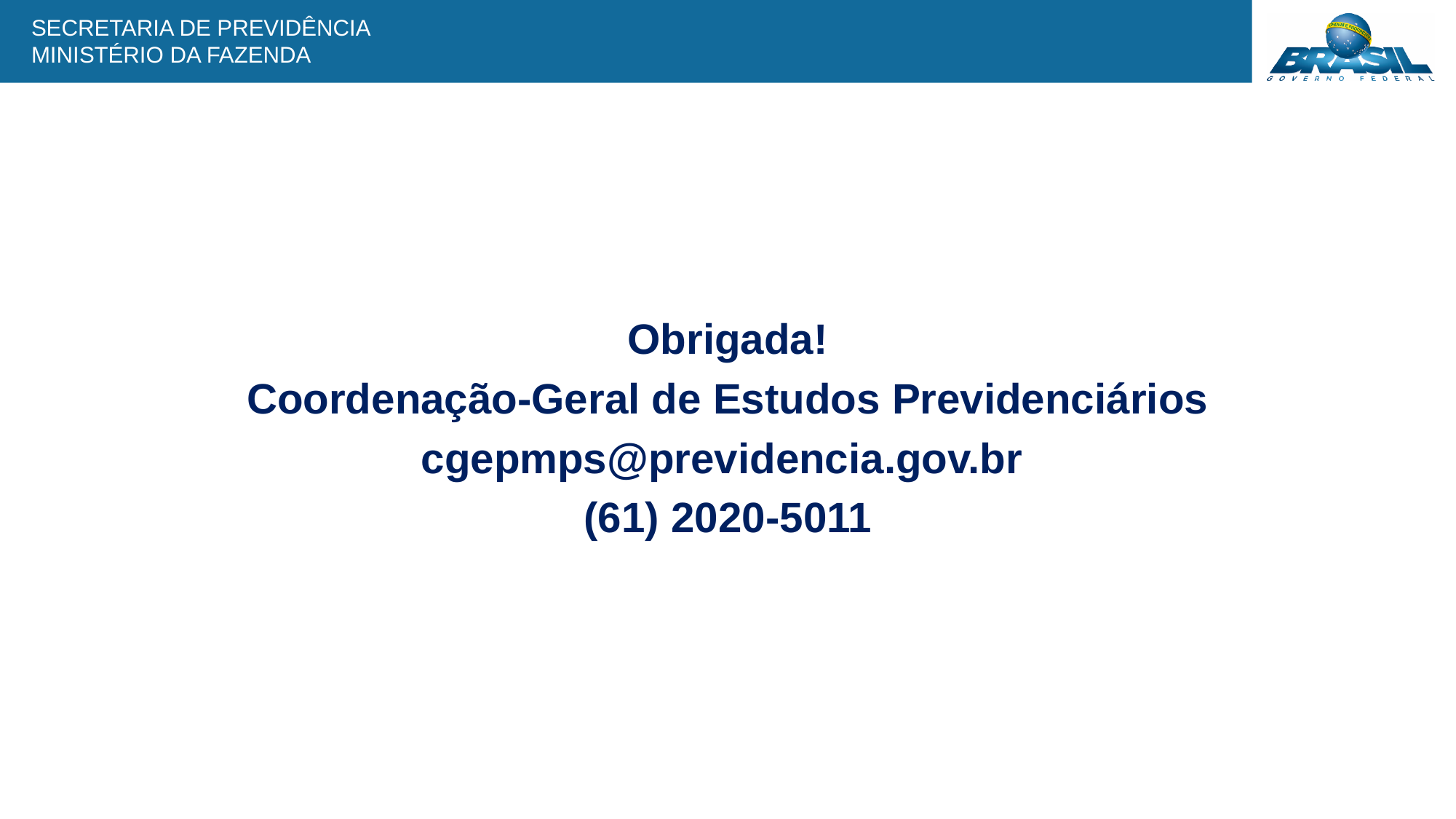

Obrigada!
Coordenação-Geral de Estudos Previdenciários
cgepmps@previdencia.gov.br
(61) 2020-5011